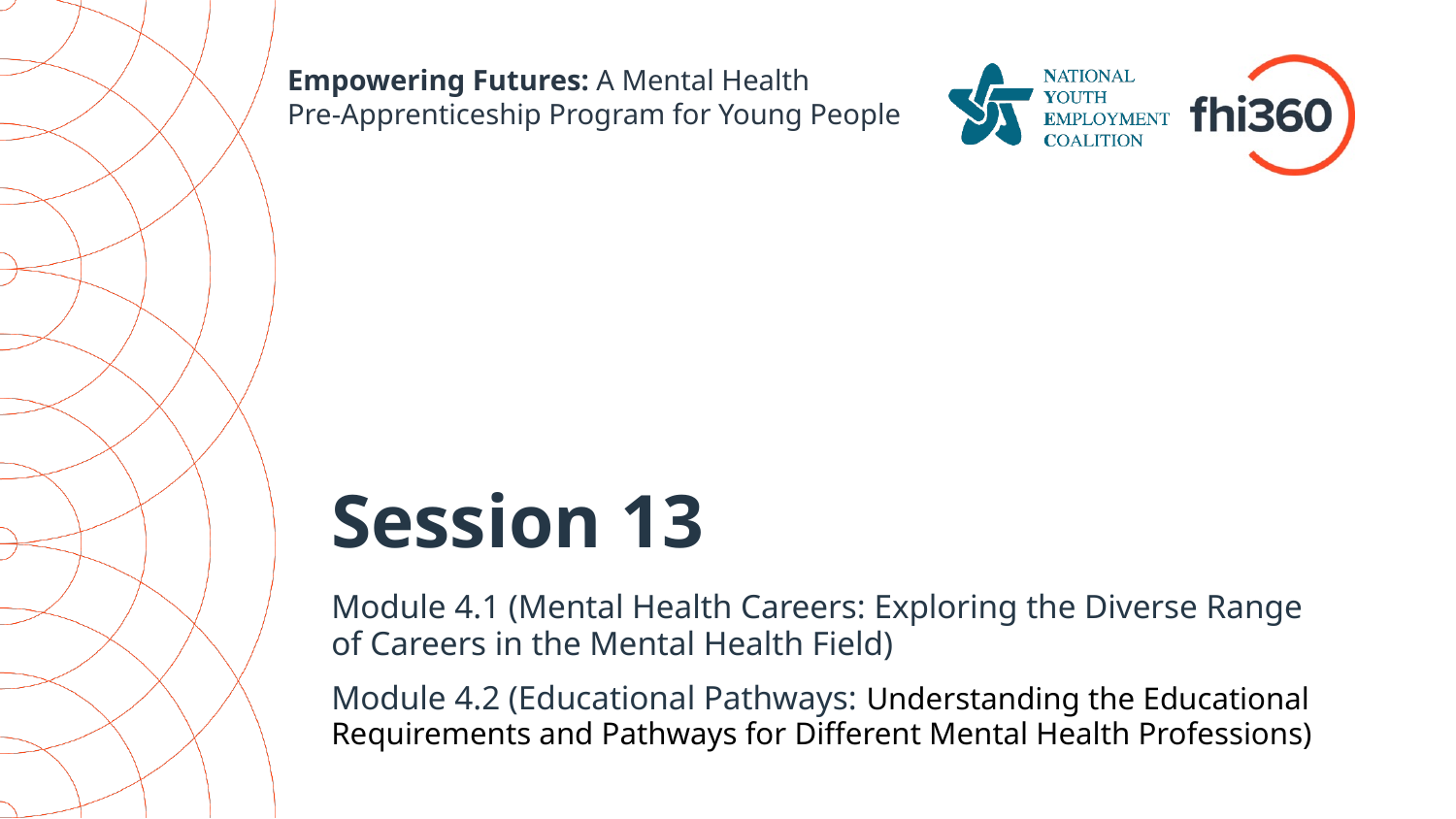

Empowering Futures: A Mental Health
Pre-Apprenticeship Program for Young People
# Session 13
Module 4.1 (Mental Health Careers: Exploring the Diverse Range of Careers in the Mental Health Field)
Module 4.2 (Educational Pathways: Understanding the Educational Requirements and Pathways for Different Mental Health Professions)